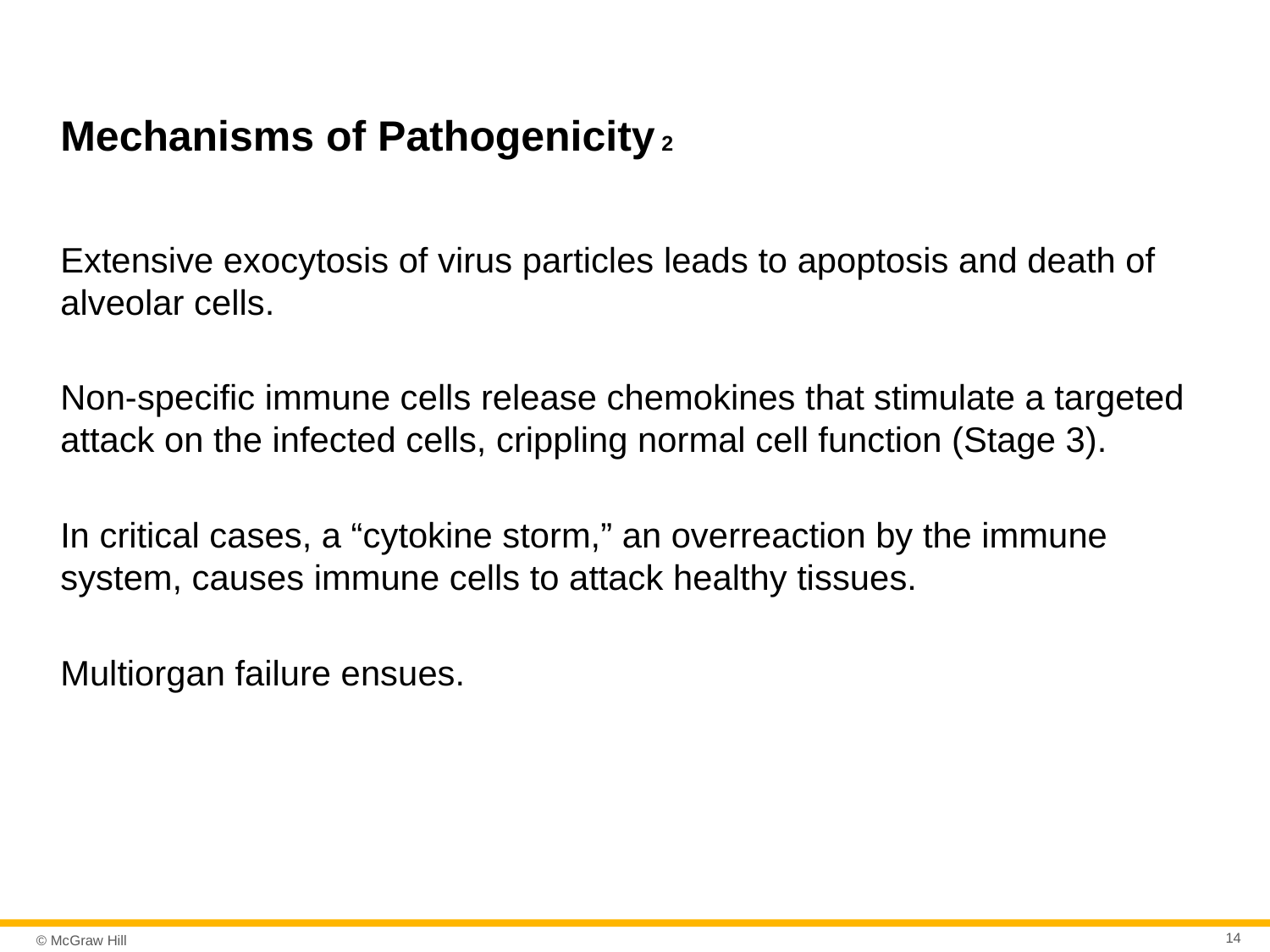

# Mechanisms of Pathogenicity 2
Extensive exocytosis of virus particles leads to apoptosis and death of alveolar cells.
Non-specific immune cells release chemokines that stimulate a targeted attack on the infected cells, crippling normal cell function (Stage 3).
In critical cases, a “cytokine storm,” an overreaction by the immune system, causes immune cells to attack healthy tissues.
Multiorgan failure ensues.